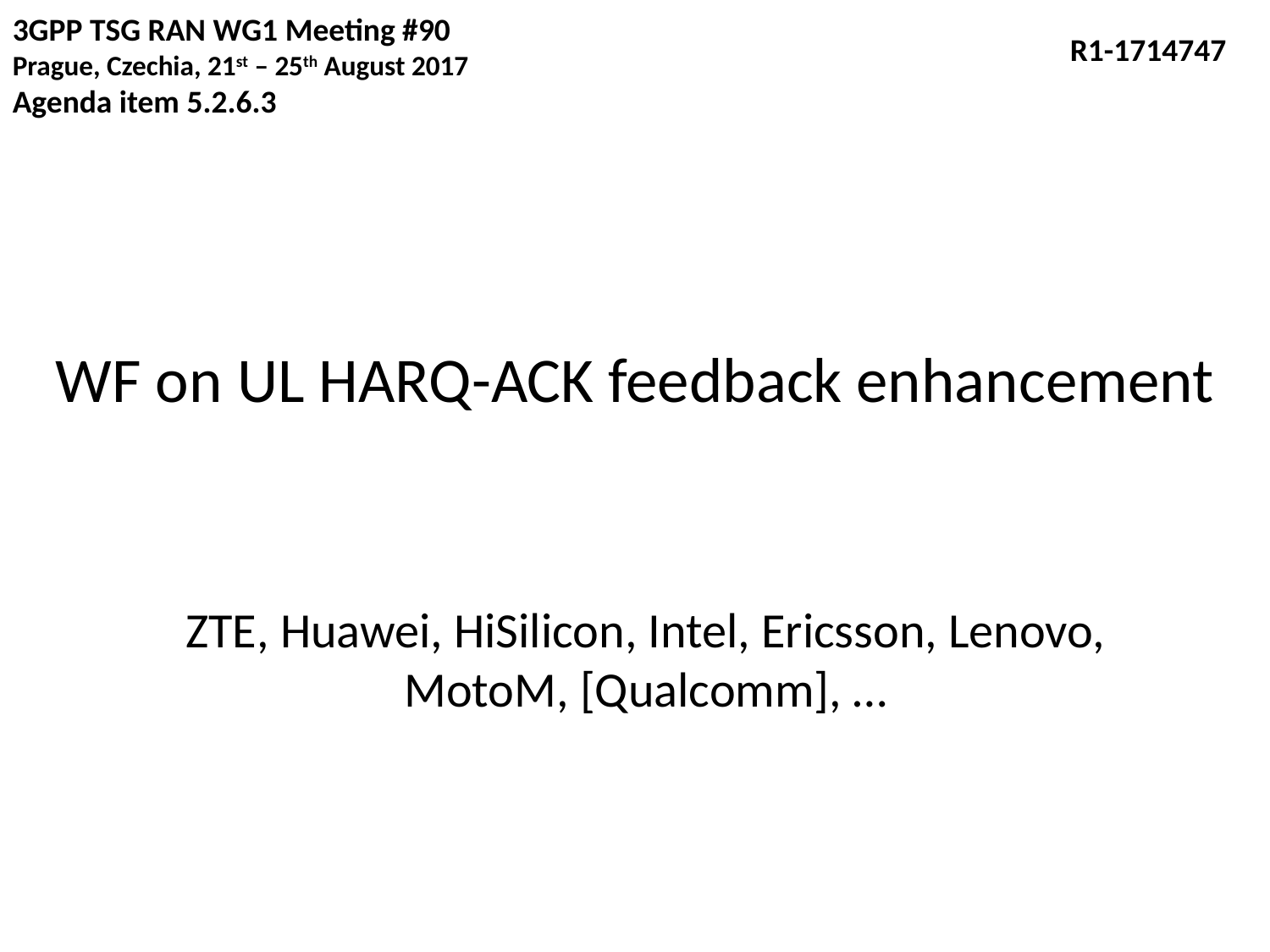

3GPP TSG RAN WG1 Meeting #90
Prague, Czechia, 21st – 25th August 2017
Agenda item 5.2.6.3
R1-1714747
# WF on UL HARQ-ACK feedback enhancement
ZTE, Huawei, HiSilicon, Intel, Ericsson, Lenovo, MotoM, [Qualcomm], …